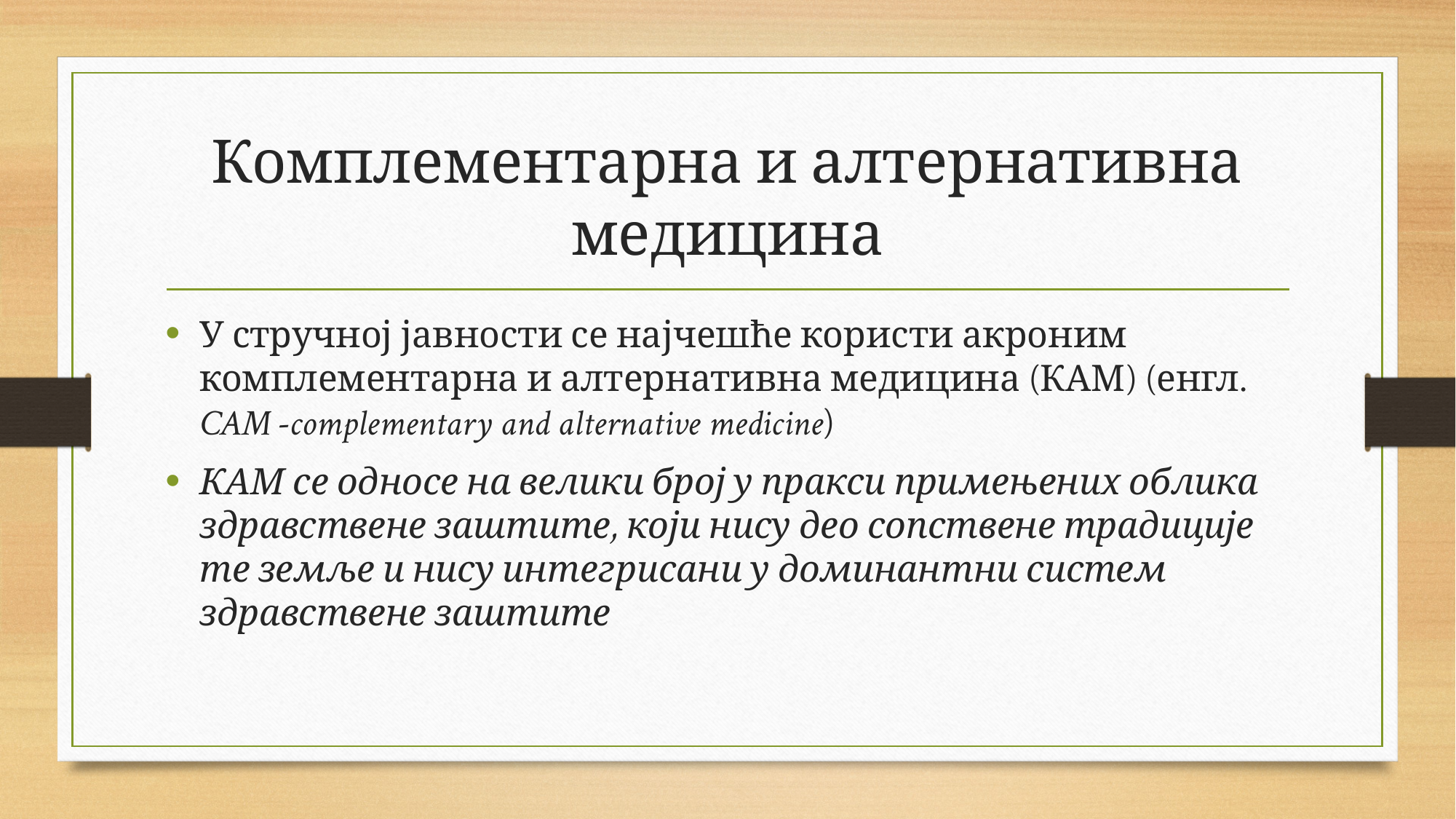

# Комплементарна и алтернативна медицина
У стручној јавности се најчешће користи акроним комплементарна и алтернативна медицина (КАМ) (енгл. CAM -complementary and alternative medicine)
КАМ се односе на велики број у пракси примењених облика здравствене заштите, који нису део сопствене традиције те земље и нису интегрисани у доминантни систем здравствене заштите